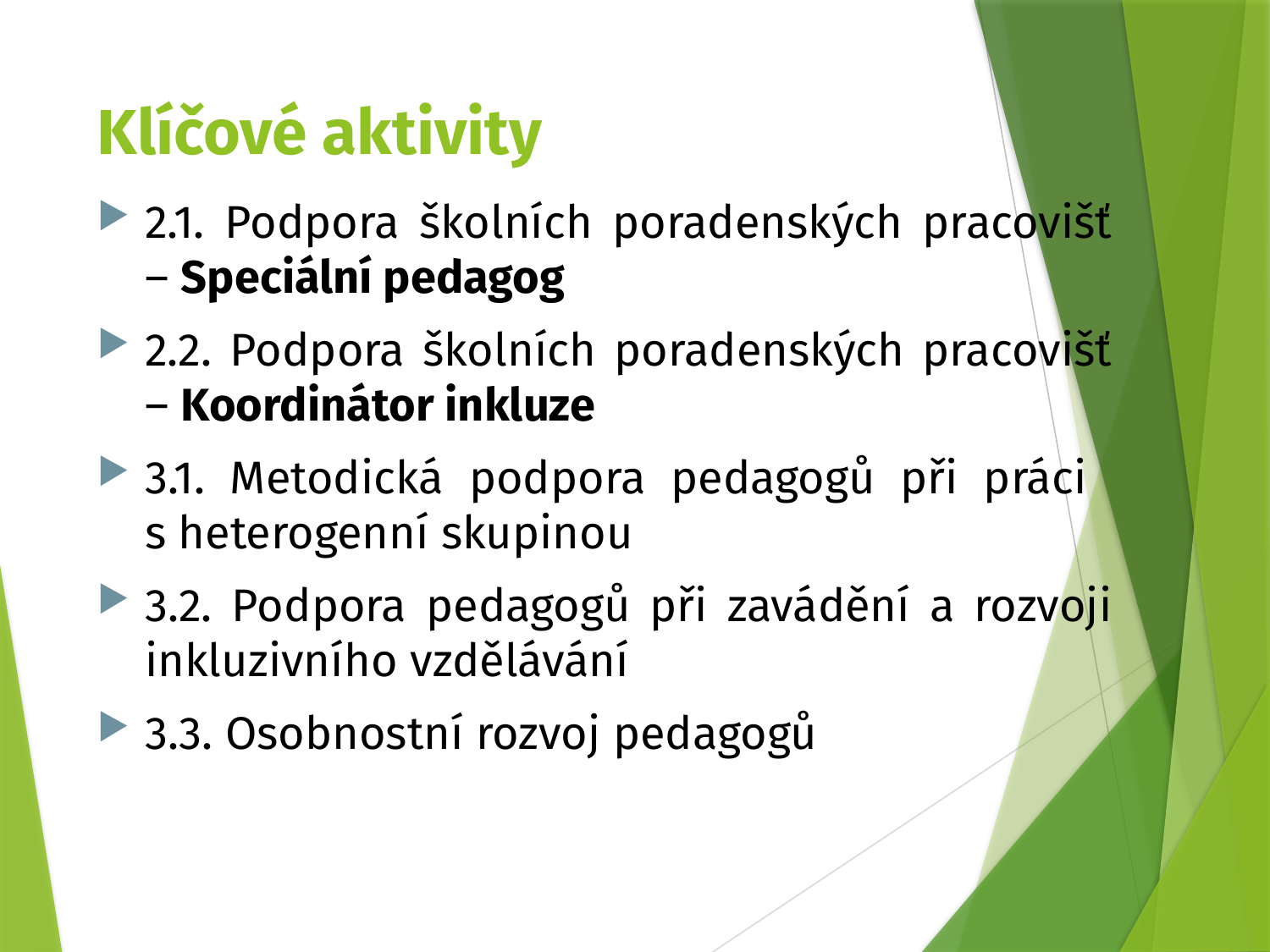

# Klíčové aktivity
2.1. Podpora školních poradenských pracovišť – Speciální pedagog
2.2. Podpora školních poradenských pracovišť – Koordinátor inkluze
3.1. Metodická podpora pedagogů při práci
s heterogenní skupinou
3.2. Podpora pedagogů při zavádění a rozvoji inkluzivního vzdělávání
3.3. Osobnostní rozvoj pedagogů